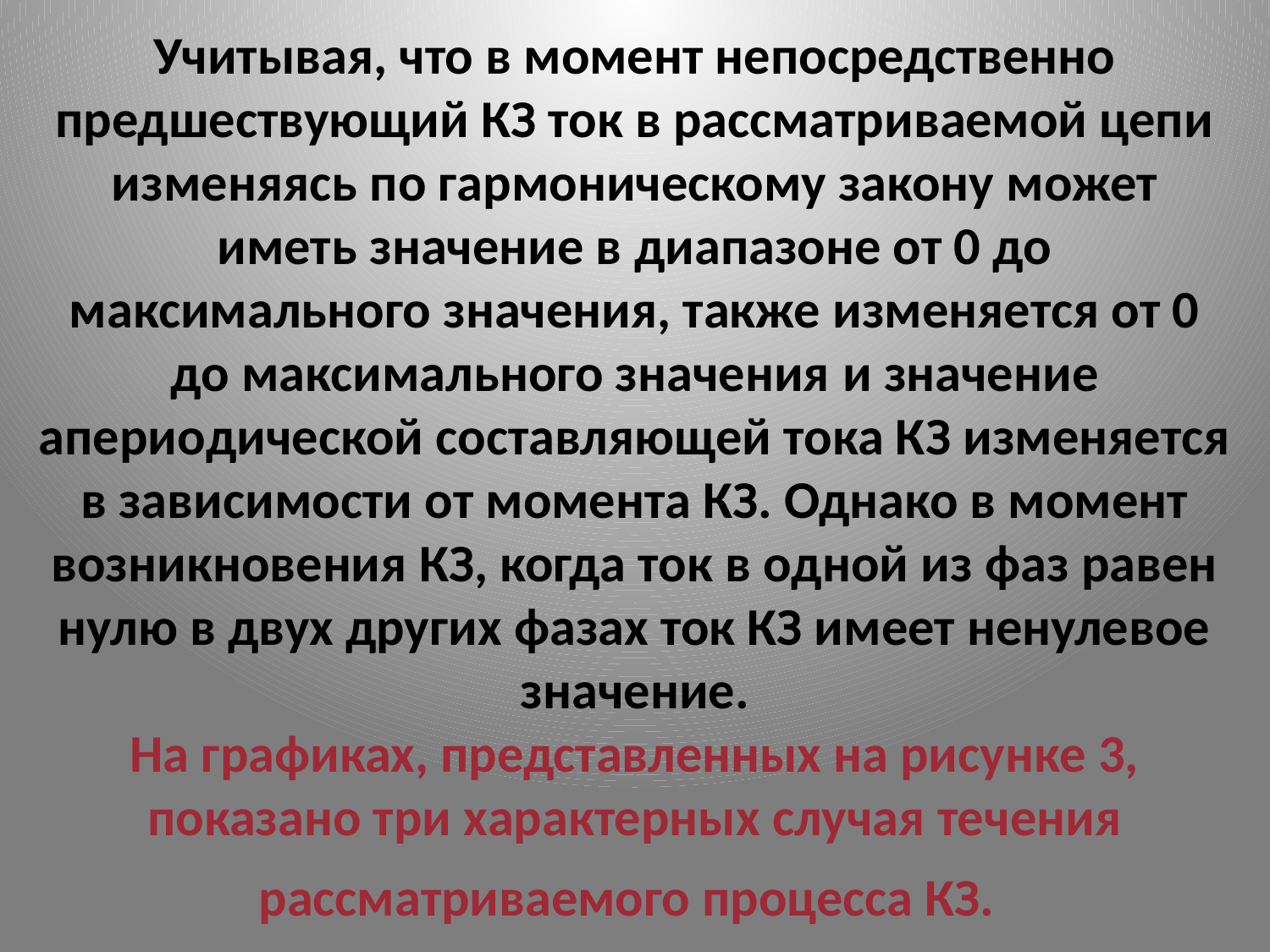

# Учитывая, что в момент непосредственно предшествующий КЗ ток в рассматриваемой цепи изменяясь по гармоническому закону может иметь значение в диапазоне от 0 до максимального значения, также изменяется от 0 до максимального значения и значение апериодической составляющей тока КЗ изменяется в зависимости от момента КЗ. Однако в момент возникновения КЗ, когда ток в одной из фаз равен нулю в двух других фазах ток КЗ имеет ненулевое значение. На графиках, представленных на рисунке 3, показано три характерных случая течения рассматриваемого процесса КЗ.